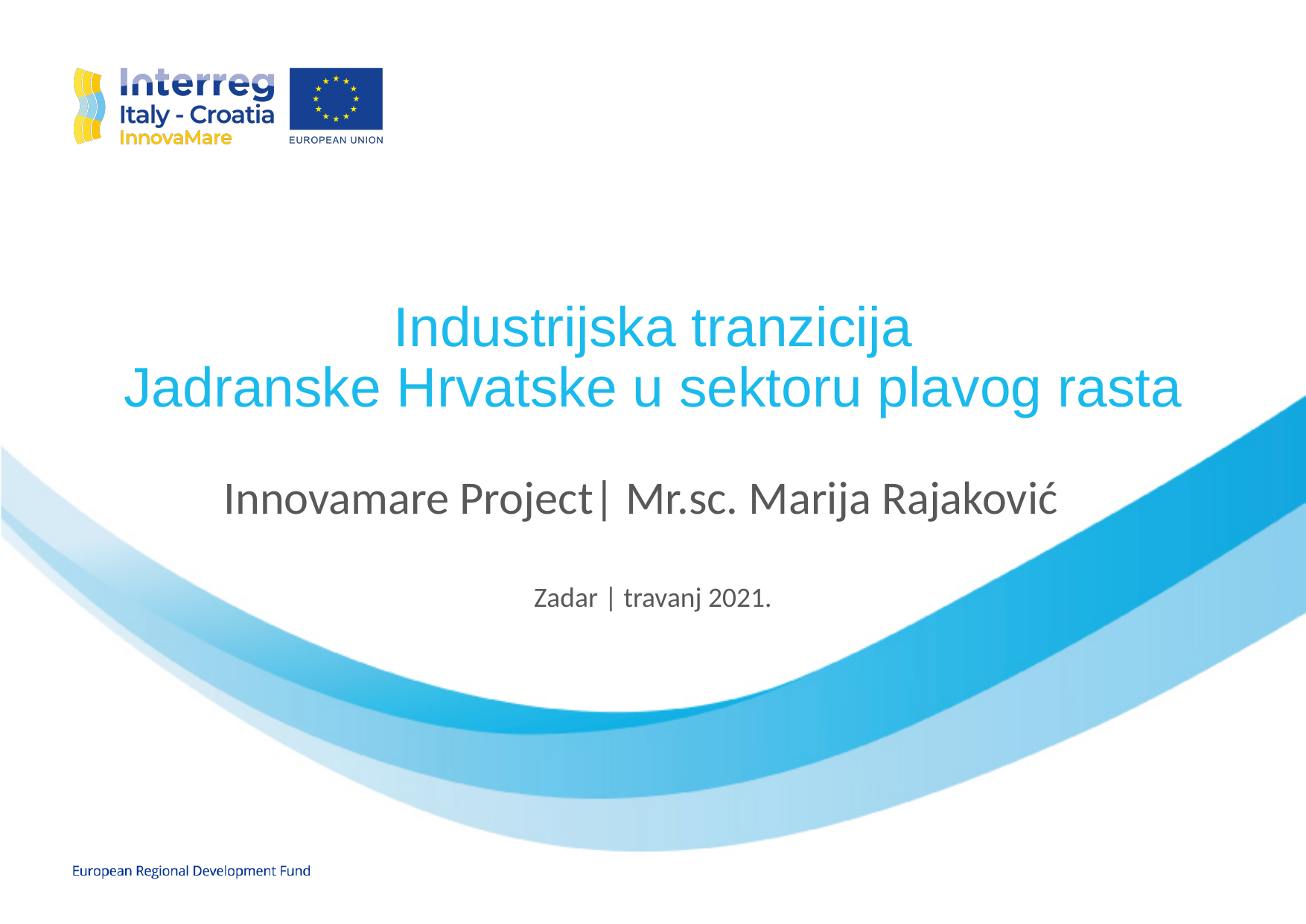

# Industrijska tranzicija Jadranske Hrvatske u sektoru plavog rasta
Innovamare Project| Mr.sc. Marija Rajaković
Zadar | travanj 2021.